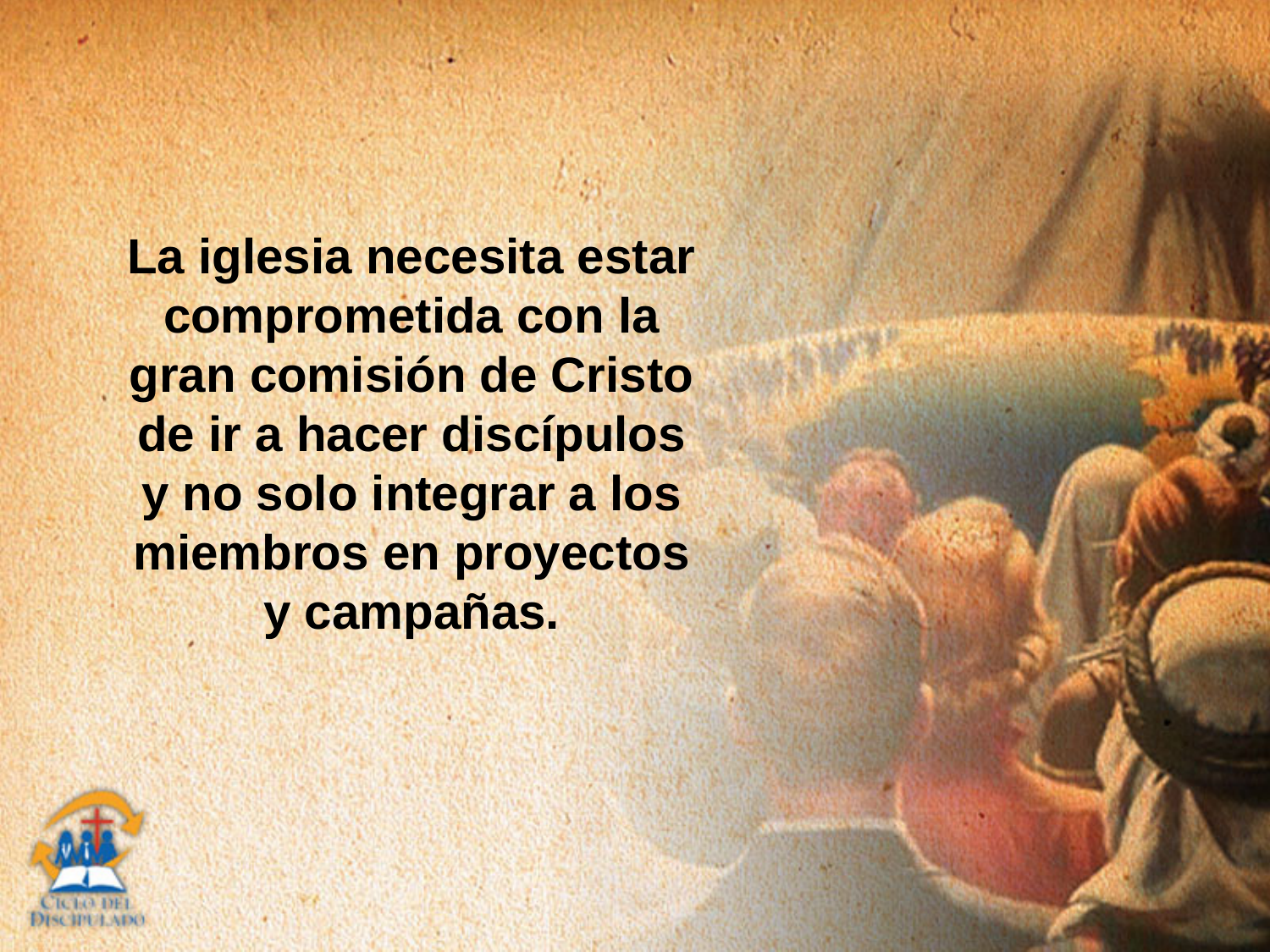

La iglesia necesita estar comprometida con la gran comisión de Cristo de ir a hacer discípulos y no solo integrar a los miembros en proyectos y campañas.